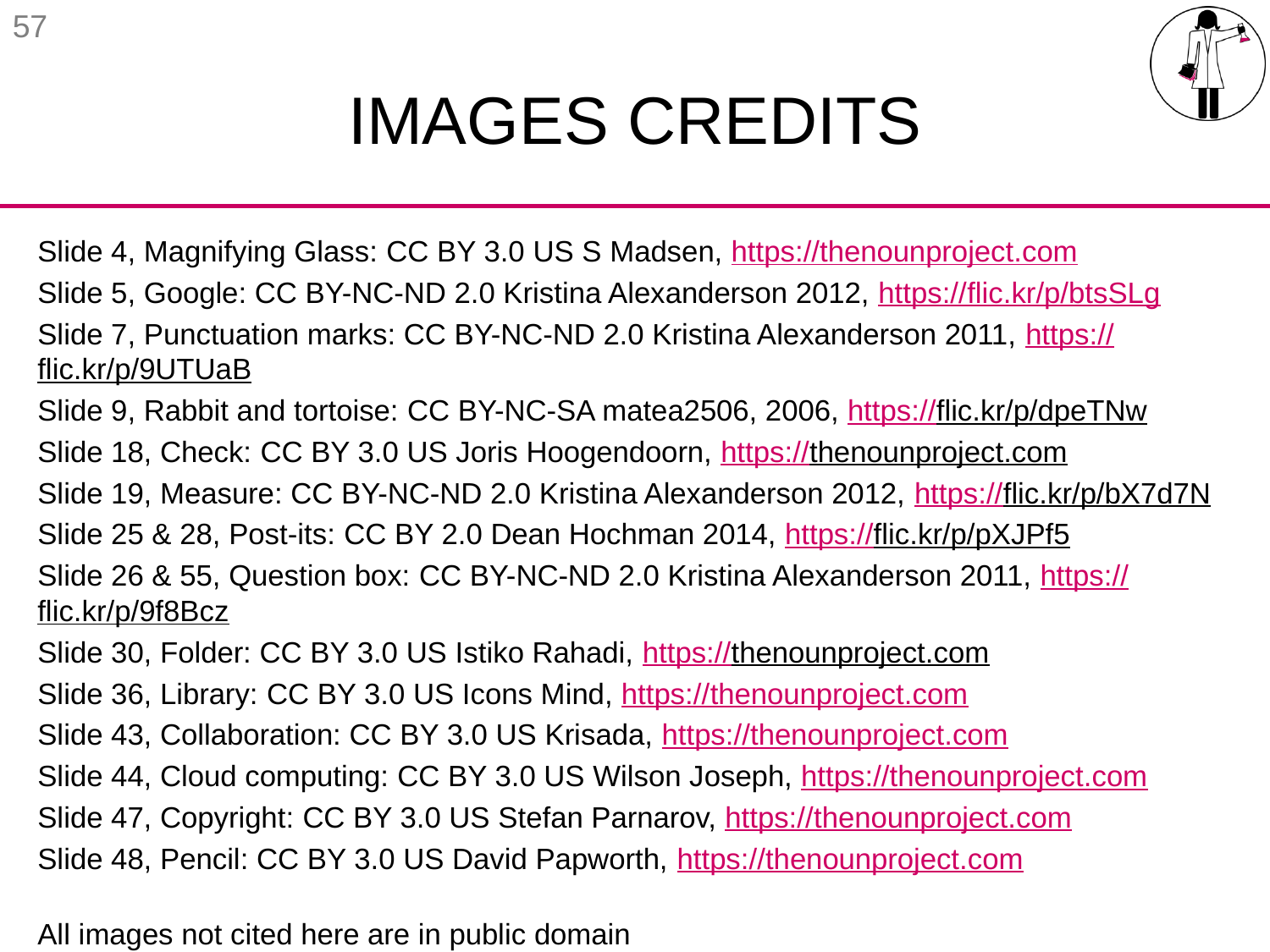

57
# Images credits
Slide 4, Magnifying Glass: CC BY 3.0 US S Madsen, https://thenounproject.com
Slide 5, Google: CC BY-NC-ND 2.0 Kristina Alexanderson 2012, https://flic.kr/p/btsSLg
Slide 7, Punctuation marks: CC BY-NC-ND 2.0 Kristina Alexanderson 2011, https://flic.kr/p/9UTUaB
Slide 9, Rabbit and tortoise: CC BY-NC-SA matea2506, 2006, https://flic.kr/p/dpeTNw
Slide 18, Check: CC BY 3.0 US Joris Hoogendoorn, https://thenounproject.com
Slide 19, Measure: CC BY-NC-ND 2.0 Kristina Alexanderson 2012, https://flic.kr/p/bX7d7N
Slide 25 & 28, Post-its: CC BY 2.0 Dean Hochman 2014, https://flic.kr/p/pXJPf5
Slide 26 & 55, Question box: CC BY-NC-ND 2.0 Kristina Alexanderson 2011, https://flic.kr/p/9f8Bcz
Slide 30, Folder: CC BY 3.0 US Istiko Rahadi, https://thenounproject.com
Slide 36, Library: CC BY 3.0 US Icons Mind, https://thenounproject.com
Slide 43, Collaboration: CC BY 3.0 US Krisada, https://thenounproject.com
Slide 44, Cloud computing: CC BY 3.0 US Wilson Joseph, https://thenounproject.com
Slide 47, Copyright: CC BY 3.0 US Stefan Parnarov, https://thenounproject.com
Slide 48, Pencil: CC BY 3.0 US David Papworth, https://thenounproject.com

All images not cited here are in public domain